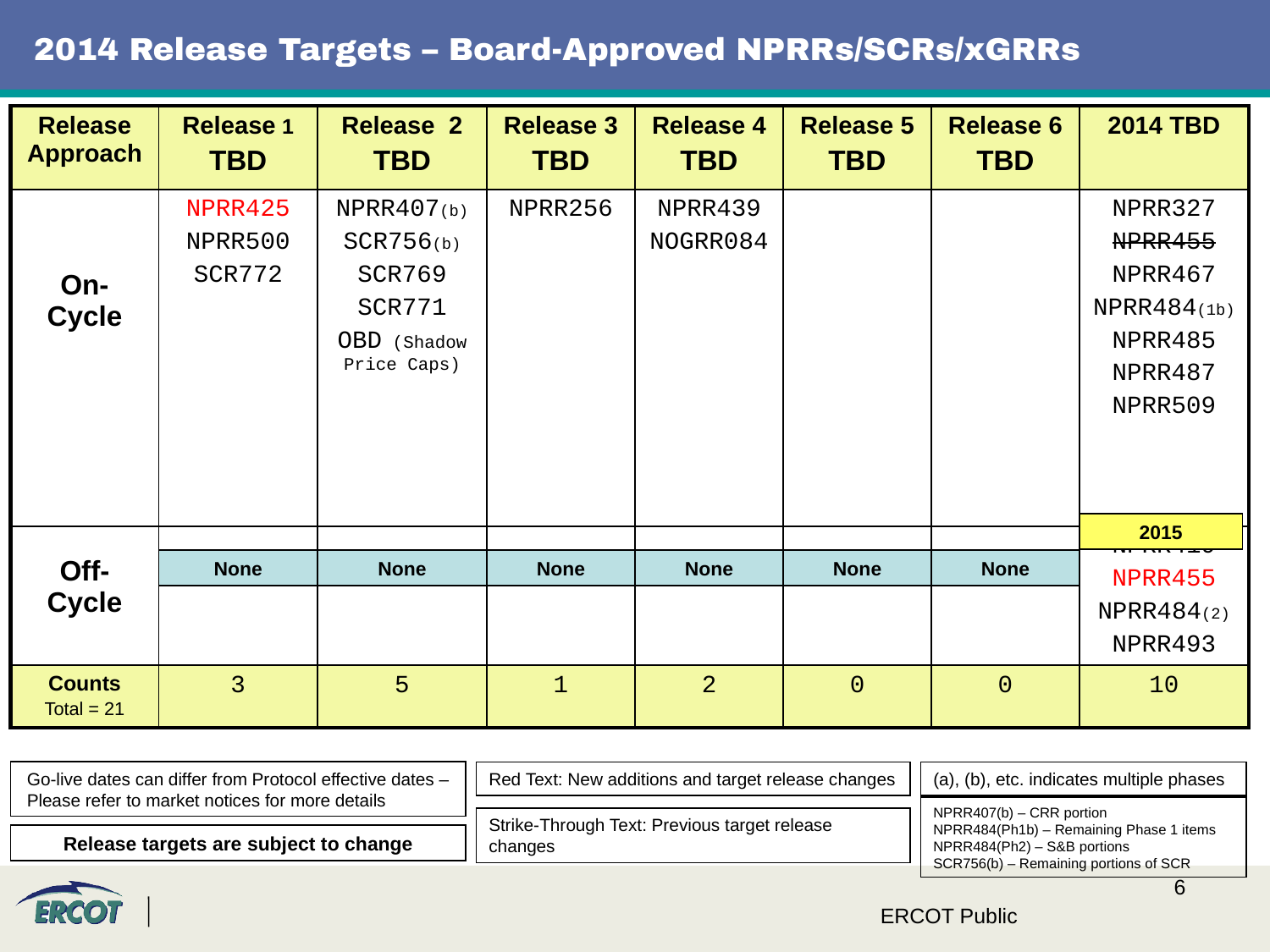

# 2014 Release Targets – Board-Approved NPRRs/SCRs/xGRRs
| Release Approach | Release 1 TBD | Release 2 TBD | Release 3 TBD | Release 4 TBD | Release 5 TBD | Release 6 TBD | 2014 TBD |
| --- | --- | --- | --- | --- | --- | --- | --- |
| On-Cycle | NPRR425 NPRR500 SCR772 | NPRR407(b) SCR756(b) SCR769 SCR771 OBD (Shadow Price Caps) | NPRR256 | NPRR439 NOGRR084 |  |  | NPRR327 NPRR455 NPRR467 NPRR484(1b) NPRR485 NPRR487 NPRR509 |
| Off-Cycle |  |  |  |  |  |  | NPRR419 NPRR455 NPRR484(2) NPRR493 |
| Counts Total = 21 | 3 | 5 | 1 | 2 | 0 | 0 | 10 |
2015
None
None
None
None
None
None
Go-live dates can differ from Protocol effective dates – Please refer to market notices for more details
Red Text: New additions and target release changes
(a), (b), etc. indicates multiple phases
NPRR407(b) – CRR portion
NPRR484(Ph1b) – Remaining Phase 1 items
NPRR484(Ph2) – S&B portions
SCR756(b) – Remaining portions of SCR
Strike-Through Text: Previous target release changes
Release targets are subject to change
ERCOT Public